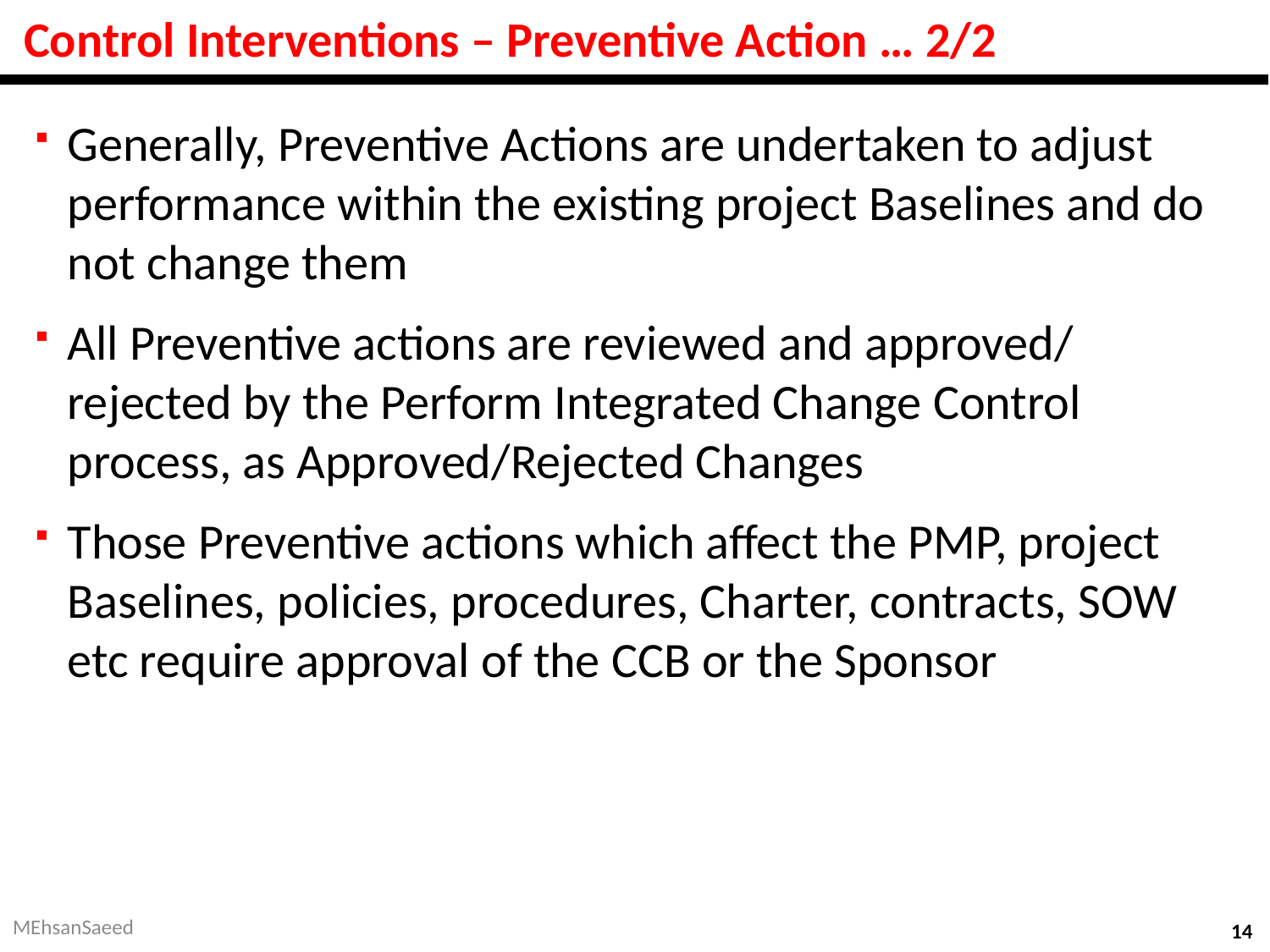

# Control Interventions – Preventive Action … 2/2
Generally, Preventive Actions are undertaken to adjust performance within the existing project Baselines and do not change them
All Preventive actions are reviewed and approved/ rejected by the Perform Integrated Change Control process, as Approved/Rejected Changes
Those Preventive actions which affect the PMP, project Baselines, policies, procedures, Charter, contracts, SOW etc require approval of the CCB or the Sponsor
MEhsanSaeed
14